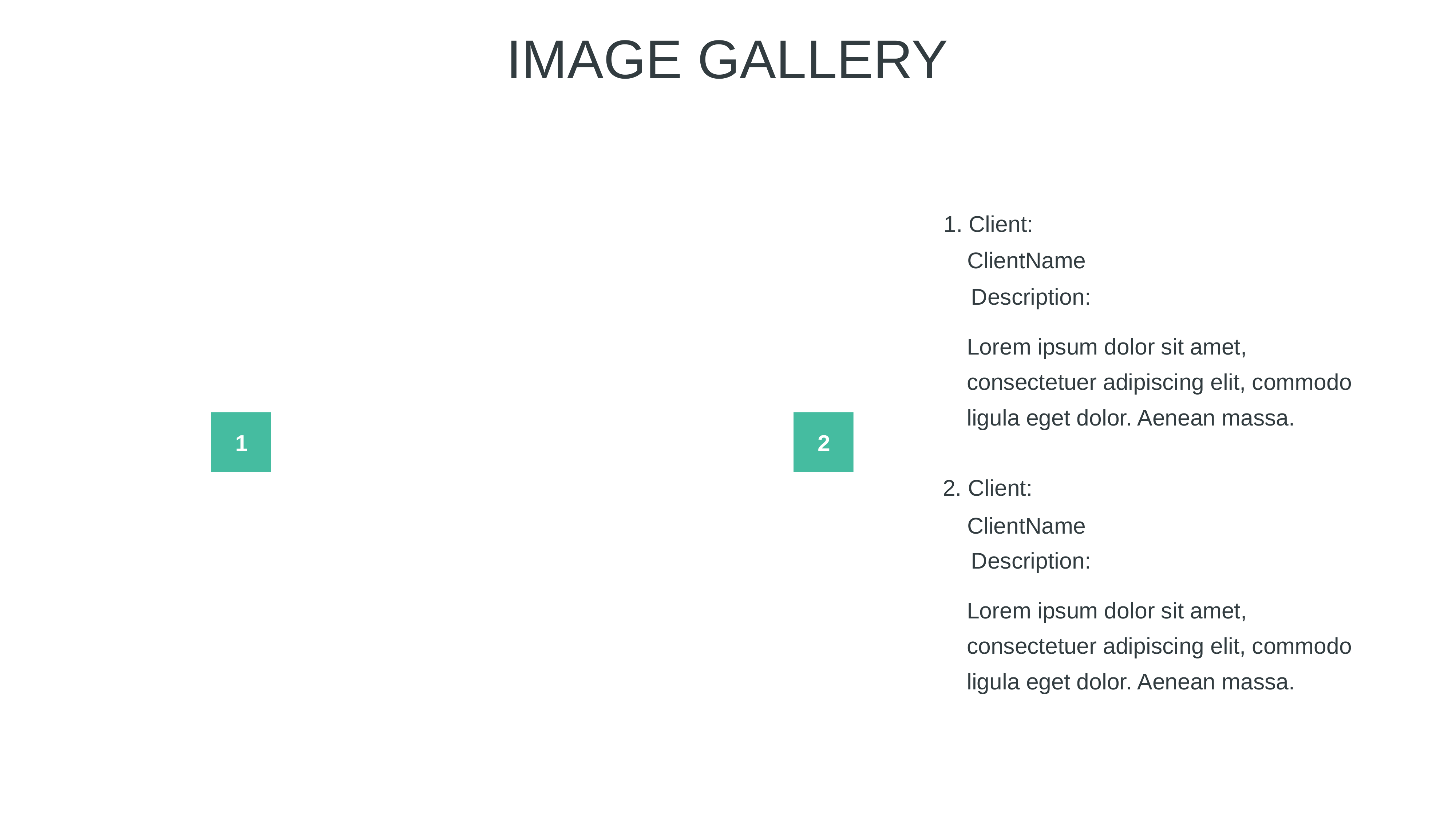

image gallery

1. Client:
ClientName
Description:

Lorem ipsum dolor sit amet, consectetuer adipiscing elit, commodo ligula eget dolor. Aenean massa.

1
2

2. Client:
ClientName
Description:
Lorem ipsum dolor sit amet, consectetuer adipiscing elit, commodo ligula eget dolor. Aenean massa.